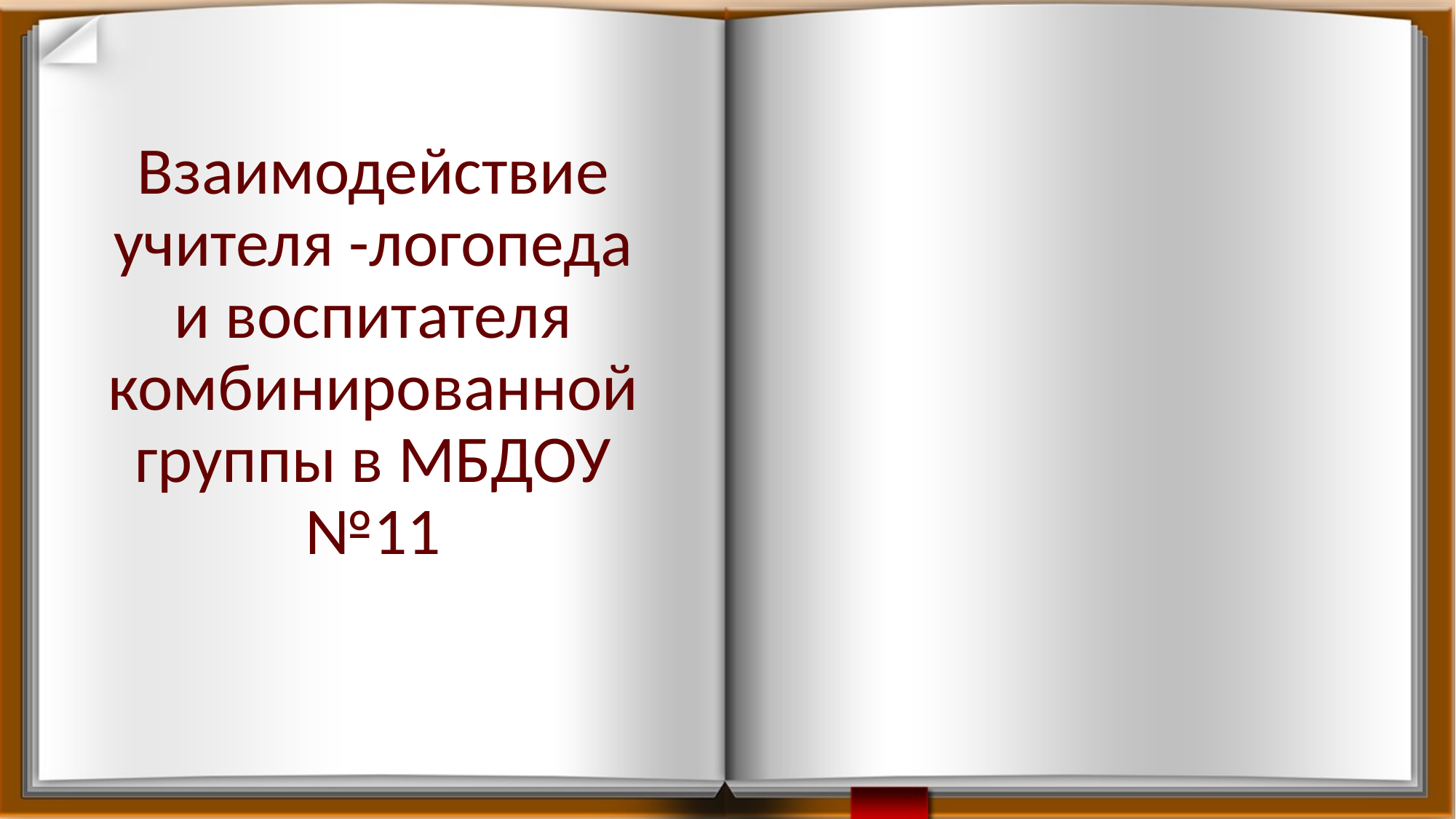

# Взаимодействие учителя -логопеда и воспитателя комбинированной группы в МБДОУ №11